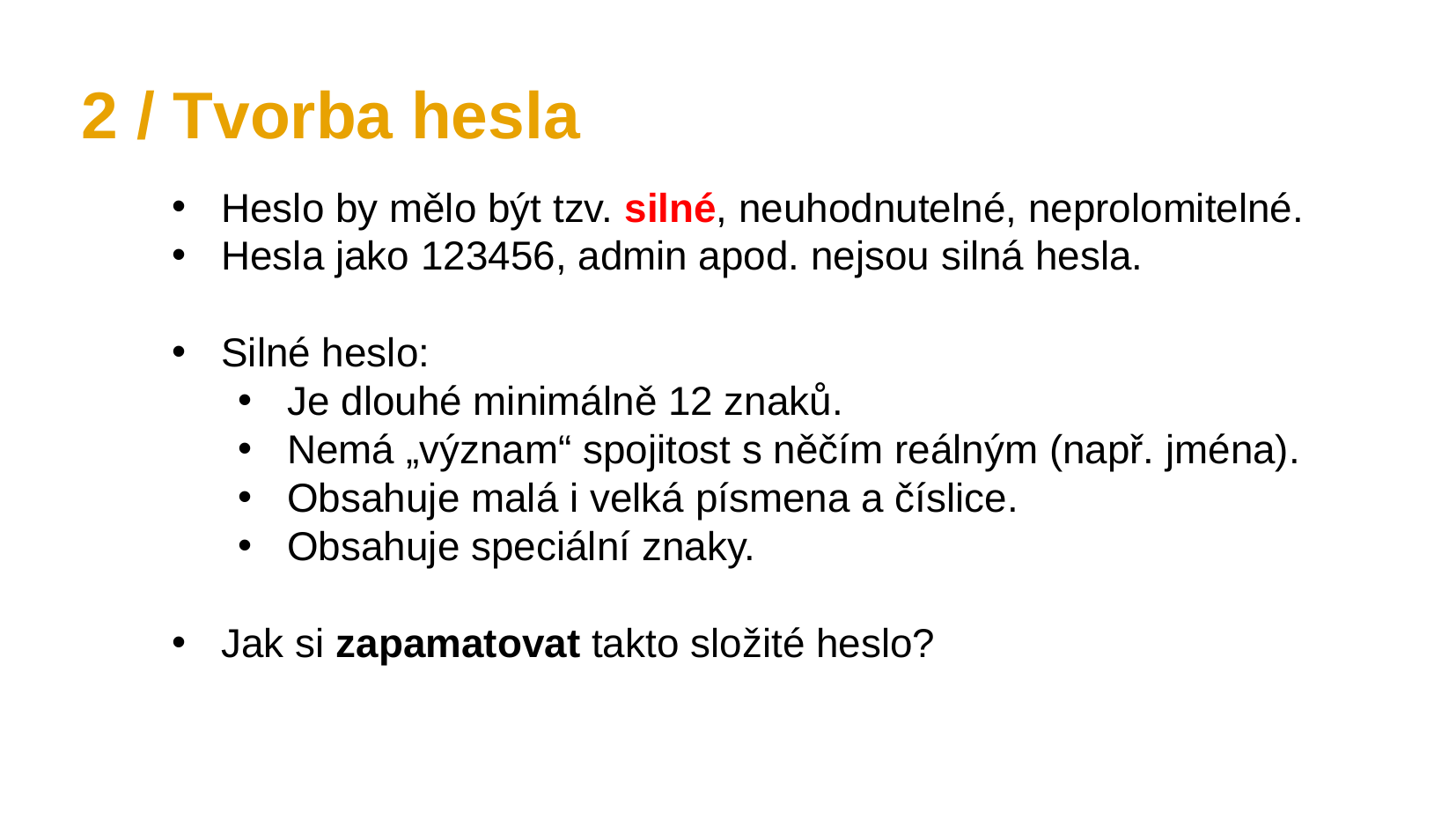

2 / Tvorba hesla
Heslo by mělo být tzv. silné, neuhodnutelné, neprolomitelné.
Hesla jako 123456, admin apod. nejsou silná hesla.

Silné heslo:
Je dlouhé minimálně 12 znaků.
Nemá „význam“ spojitost s něčím reálným (např. jména).
Obsahuje malá i velká písmena a číslice.
Obsahuje speciální znaky.

Jak si zapamatovat takto složité heslo?